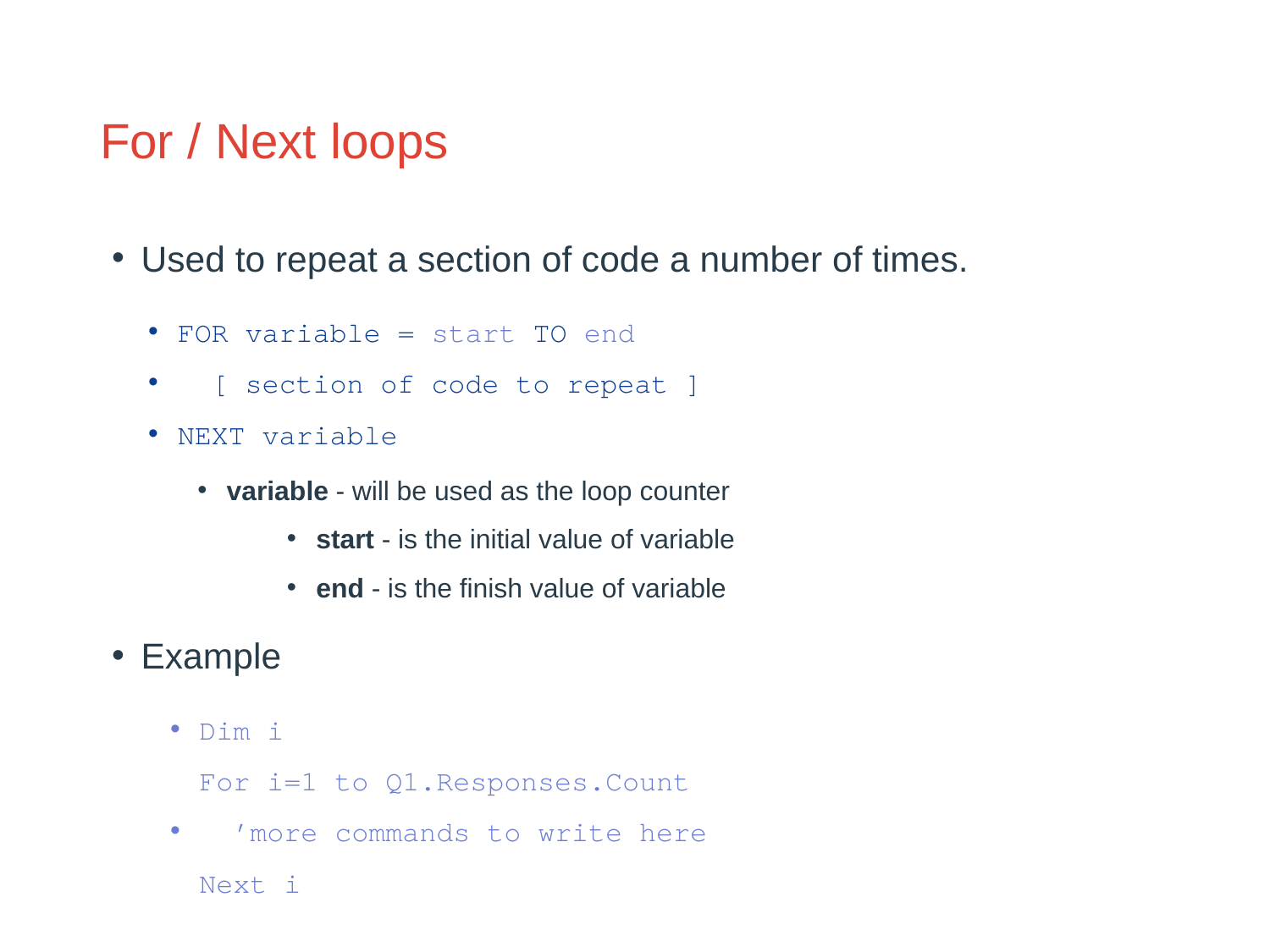

# For / Next loops
Used to repeat a section of code a number of times.
FOR variable = start TO end
  [ section of code to repeat ]
NEXT variable
variable - will be used as the loop counter
start - is the initial value of variable
end - is the finish value of variable
Example
Dim i
For i=1 to Q1.Responses.Count
  ’more commands to write here
Next i